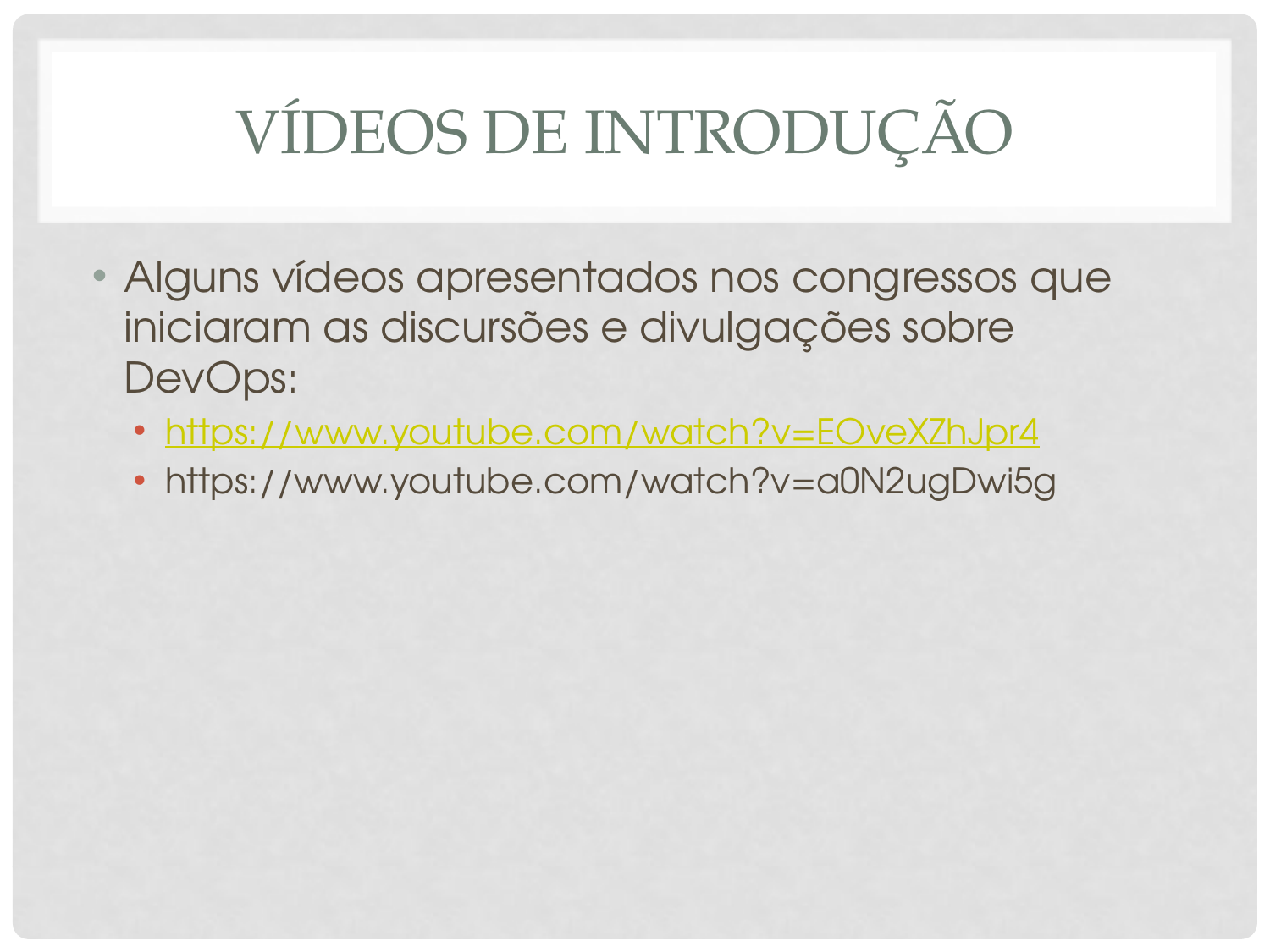

# Vídeos de Introdução
Alguns vídeos apresentados nos congressos que iniciaram as discursões e divulgações sobre DevOps:
https://www.youtube.com/watch?v=EOveXZhJpr4
https://www.youtube.com/watch?v=a0N2ugDwi5g